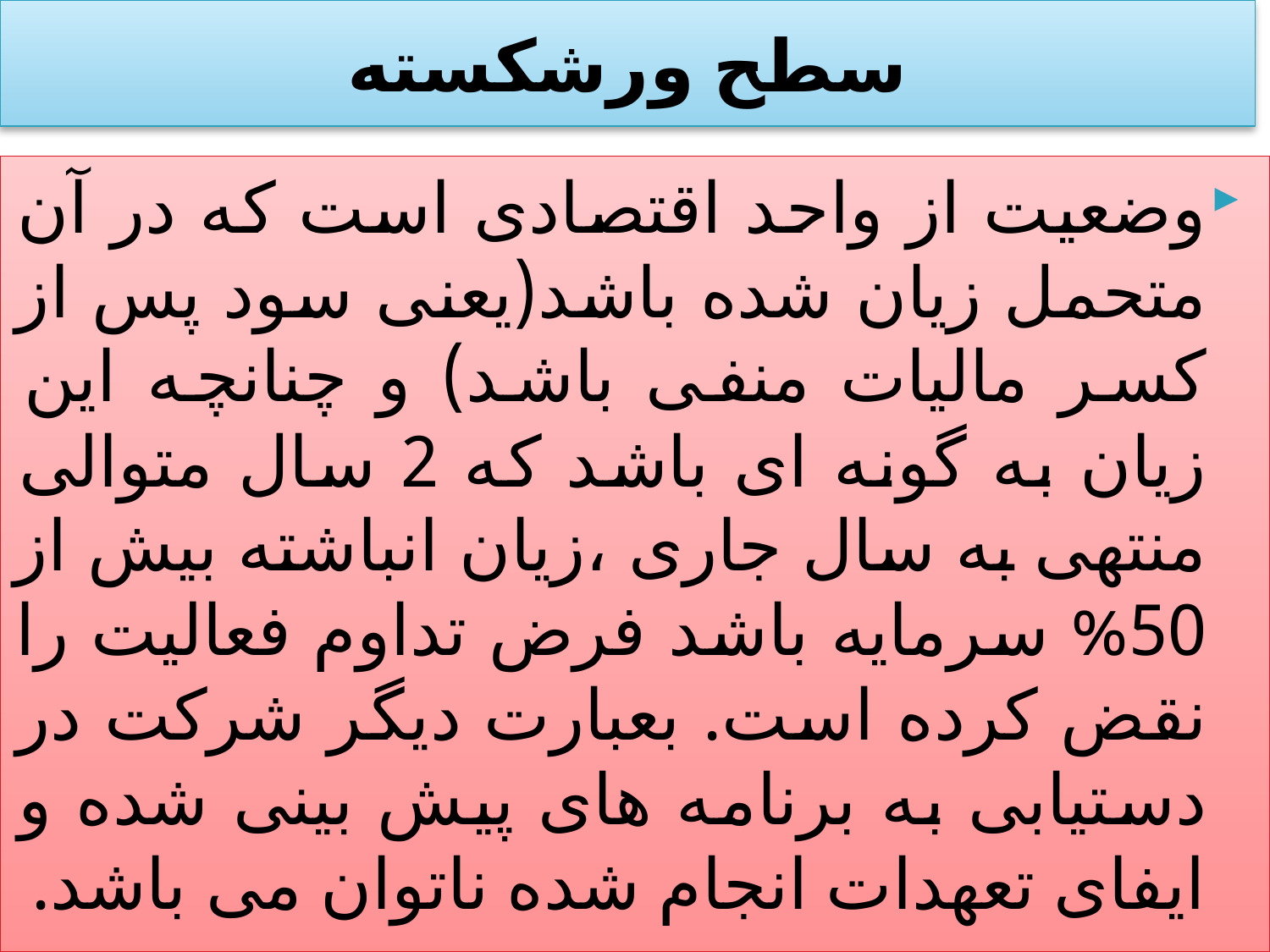

# سطح ورشکسته
وضعیت از واحد اقتصادی است که در آن متحمل زیان شده باشد(یعنی سود پس از کسر مالیات منفی باشد) و چنانچه این زیان به گونه ای باشد که 2 سال متوالی منتهی به سال جاری ،زیان انباشته بیش از 50% سرمایه باشد فرض تداوم فعالیت را نقض کرده است. بعبارت دیگر شرکت در دستیابی به برنامه های پیش بینی شده و ایفای تعهدات انجام شده ناتوان می باشد.